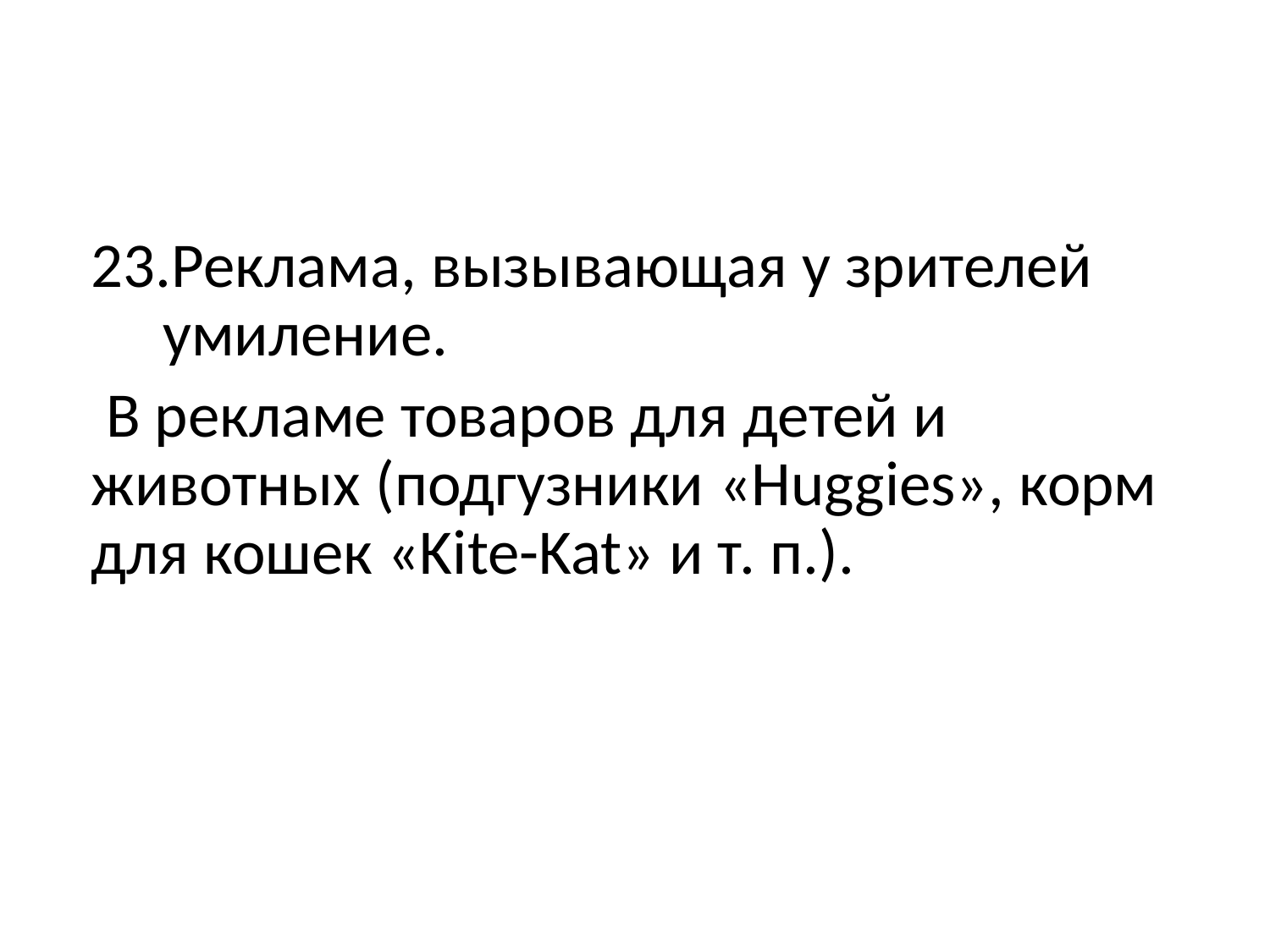

Реклама, вызывающая у зрителей умиление.
 В рекламе товаров для детей и животных (подгузники «Huggies», корм для кошек «Kite-Kat» и т. п.).